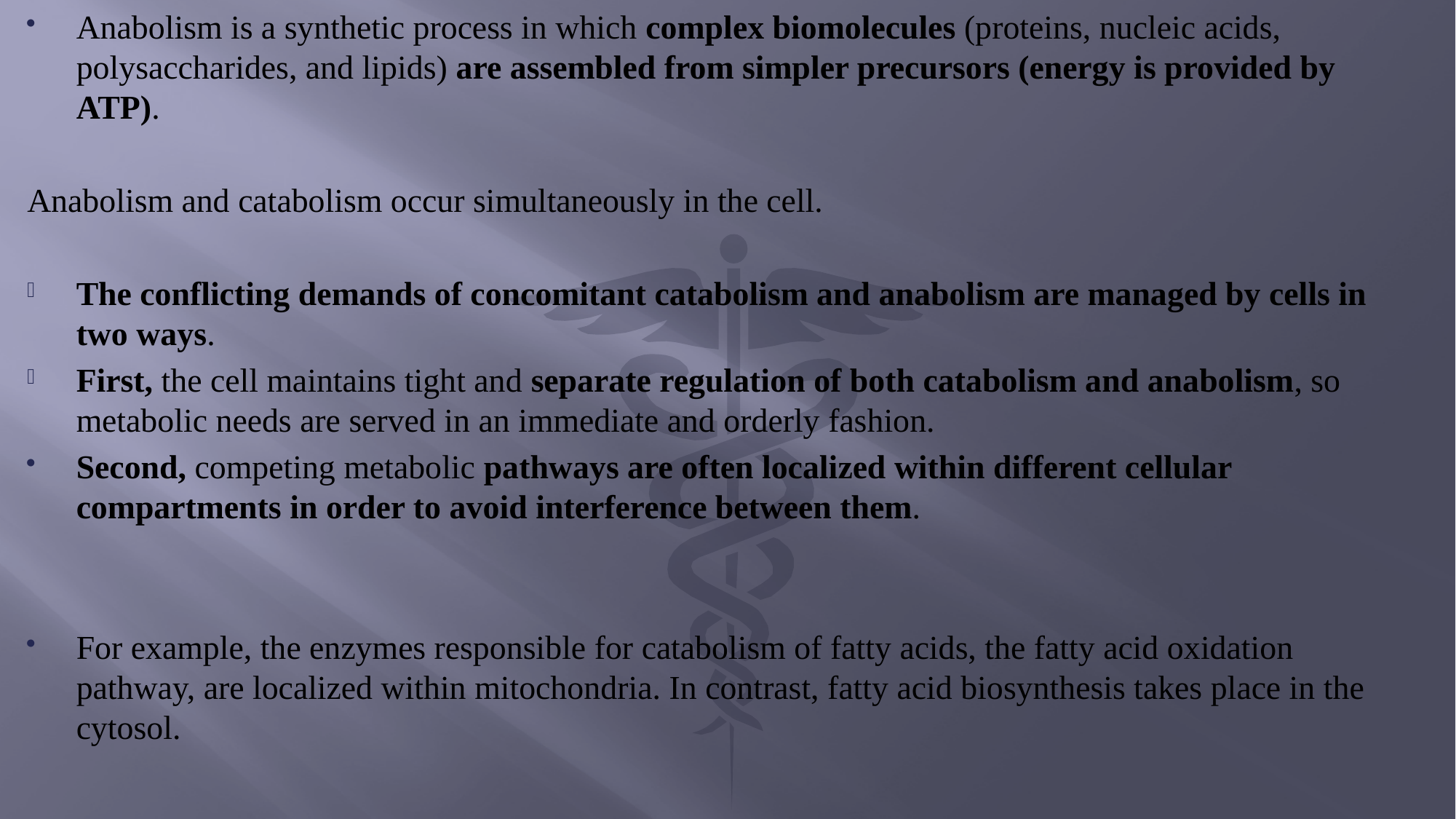

Anabolism is a synthetic process in which complex biomolecules (proteins, nucleic acids, polysaccharides, and lipids) are assembled from simpler precursors (energy is provided by ATP).

Anabolism and catabolism occur simultaneously in the cell.

The conflicting demands of concomitant catabolism and anabolism are managed by cells in two ways.
First, the cell maintains tight and separate regulation of both catabolism and anabolism, so metabolic needs are served in an immediate and orderly fashion.
Second, competing metabolic pathways are often localized within different cellular compartments in order to avoid interference between them.

For example, the enzymes responsible for catabolism of fatty acids, the fatty acid oxidation pathway, are localized within mitochondria. In contrast, fatty acid biosynthesis takes place in the cytosol.